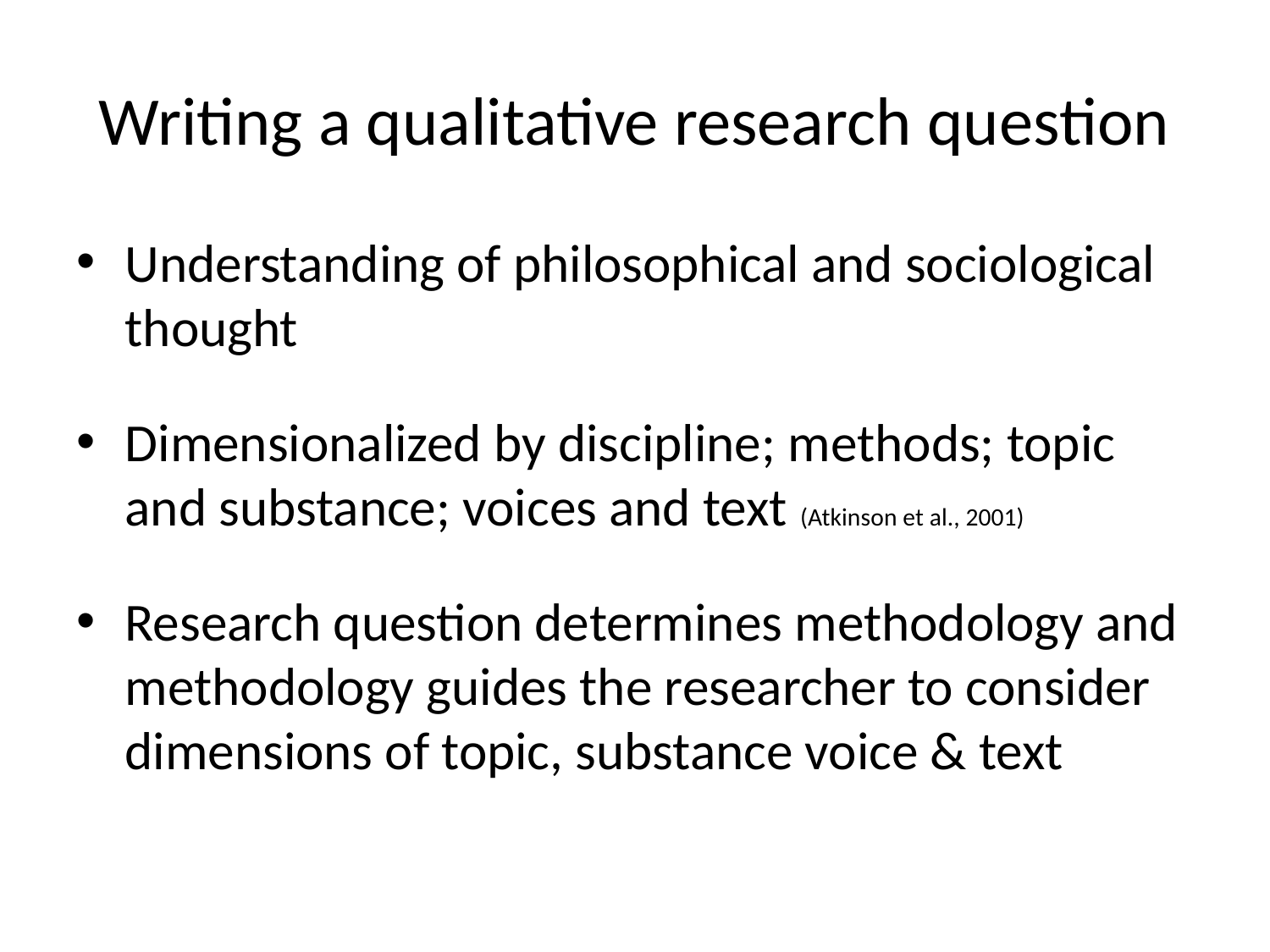

# Writing a qualitative research question
Understanding of philosophical and sociological thought
Dimensionalized by discipline; methods; topic and substance; voices and text (Atkinson et al., 2001)
Research question determines methodology and methodology guides the researcher to consider dimensions of topic, substance voice & text